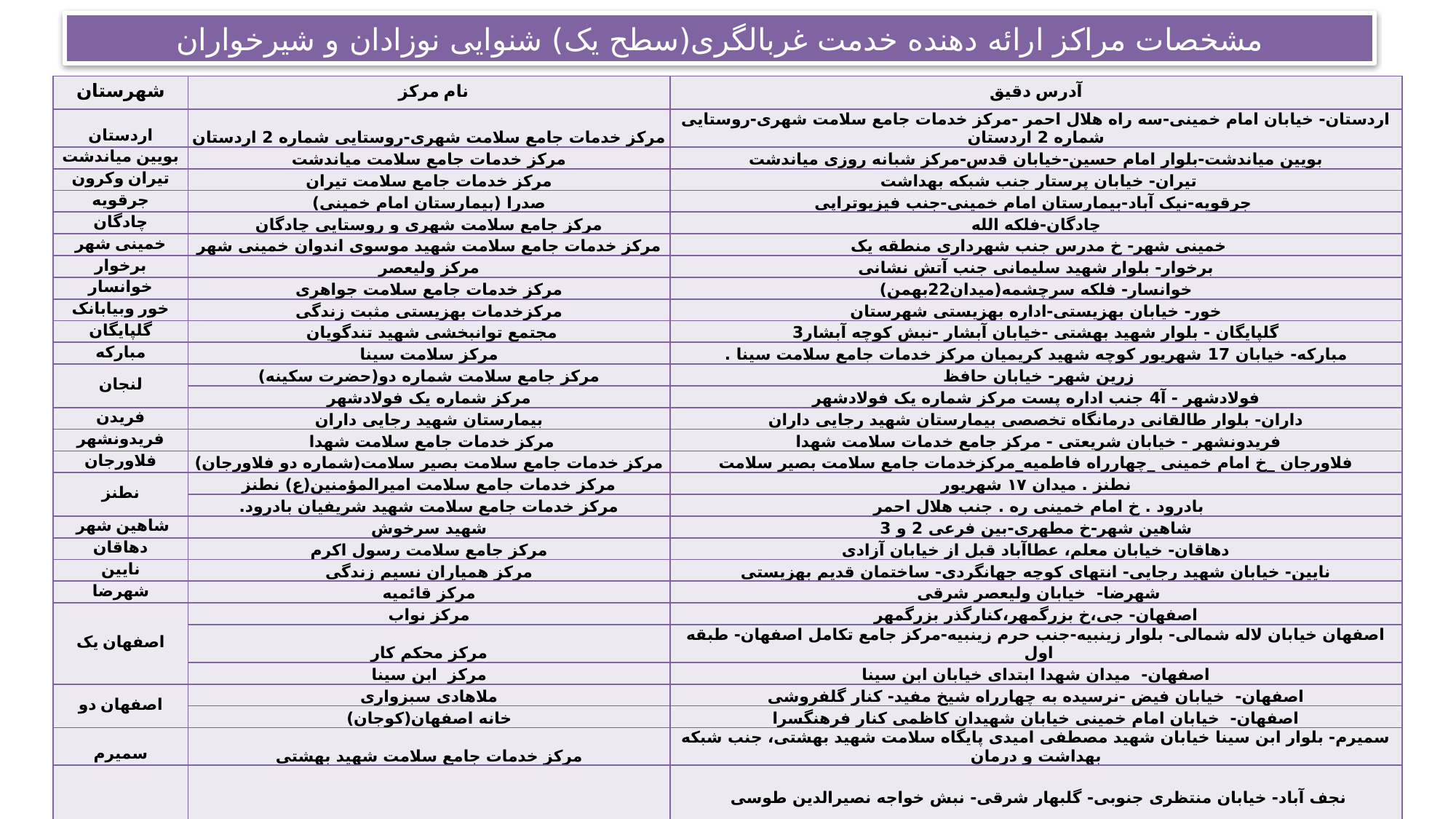

# مشخصات مراکز ارائه دهنده خدمت غربالگری(سطح یک) شنوایی نوزادان و شیرخواران
| شهرستان | نام مرکز | آدرس دقیق |
| --- | --- | --- |
| اردستان | مرکز خدمات جامع سلامت شهری-روستایی شماره 2 اردستان | اردستان- خیابان امام خمینی-سه راه هلال احمر -مرکز خدمات جامع سلامت شهری-روستایی شماره 2 اردستان |
| بویین میاندشت | مرکز خدمات جامع سلامت میاندشت | بویین میاندشت-بلوار امام حسین-خیابان قدس-مرکز شبانه روزی میاندشت |
| تیران وکرون | مرکز خدمات جامع سلامت تیران | تیران- خیابان پرستار جنب شبکه بهداشت |
| جرقویه | صدرا (بیمارستان امام خمینی) | جرقویه-نیک آباد-بیمارستان امام خمینی-جنب فیزیوتراپی |
| چادگان | مرکز جامع سلامت شهری و روستایی چادگان | چادگان-فلکه الله |
| خمینی شهر | مرکز خدمات جامع سلامت شهید موسوی اندوان خمینی شهر | خمینی شهر- خ مدرس جنب شهرداری منطقه یک |
| برخوار | مرکز ولیعصر | برخوار- بلوار شهید سلیمانی جنب آتش نشانی |
| خوانسار | مرکز خدمات جامع سلامت جواهری | خوانسار- فلکه سرچشمه(میدان22بهمن) |
| خور وبیابانک | مرکزخدمات بهزیستی مثبت زندگی | خور- خیابان بهزیستی-اداره بهزیستی شهرستان |
| گلپایگان | مجتمع توانبخشی شهید تندگویان | گلپایگان - بلوار شهید بهشتی -خیابان آبشار -نبش کوچه آبشار3 |
| مبارکه | مرکز سلامت سینا | مبارکه- خیابان 17 شهریور کوچه شهید کریمیان مرکز خدمات جامع سلامت سینا . |
| لنجان | مرکز جامع سلامت شماره دو(حضرت سکینه) | زرین شهر- خیابان حافظ |
|  | مرکز شماره یک فولادشهر | فولادشهر - آ4 جنب اداره پست مرکز شماره یک فولادشهر |
| فریدن | بیمارستان شهید رجایی داران | داران- بلوار طالقانی درمانگاه تخصصی بیمارستان شهید رجایی داران |
| فریدونشهر | مرکز خدمات جامع سلامت شهدا | فریدونشهر - خیابان شریعتی - مرکز جامع خدمات سلامت شهدا |
| فلاورجان | مرکز خدمات جامع سلامت بصیر سلامت(شماره دو فلاورجان) | فلاورجان \_خ امام خمینی \_چهارراه فاطمیه\_مرکزخدمات جامع سلامت بصیر سلامت |
| نطنز | مرکز خدمات جامع سلامت امیرالمؤمنین(ع) نطنز | نطنز . میدان ۱۷ شهریور |
|  | مرکز خدمات جامع سلامت شهید شریفیان بادرود. | بادرود . خ امام خمینی ره . جنب هلال احمر |
| شاهین شهر | شهید سرخوش | شاهین شهر-خ مطهری-بین فرعی 2 و 3 |
| دهاقان | مرکز جامع سلامت رسول اکرم | دهاقان- خیابان معلم، عطاآباد قبل از خیابان آزادی |
| نایین | مرکز همیاران نسیم زندگی | نایین- خیابان شهید رجایی- انتهای کوچه جهانگردی- ساختمان قدیم بهزیستی |
| شهرضا | مرکز قائمیه | شهرضا- خیابان ولیعصر شرقی |
| اصفهان یک | مرکز نواب | اصفهان- جی،خ بزرگمهر،کنارگذر بزرگمهر |
|  | مرکز محکم کار | اصفهان خیابان لاله شمالی- بلوار زینبیه-جنب حرم زینبیه-مرکز جامع تکامل اصفهان- طبقه اول |
|  | مرکز ابن سینا | اصفهان- میدان شهدا ابتدای خیابان ابن سینا |
| اصفهان دو | ملاهادی سبزواری | اصفهان- خیابان فیض -نرسیده به چهارراه شیخ مفید- کنار گلفروشی |
|  | خانه اصفهان(کوجان) | اصفهان- خیابان امام خمینی خیابان شهیدان کاظمی کنار فرهنگسرا |
| سمیرم | مرکز خدمات جامع سلامت شهید بهشتی | سمیرم- بلوار ابن سینا خیابان شهید مصطفی امیدی پایگاه سلامت شهید بهشتی، جنب شبکه بهداشت و درمان |
| نجف آباد | مرکز ملک 2 | نجف آباد- خیابان منتظری جنوبی- گلبهار شرقی- نبش خواجه نصیرالدین طوسی |